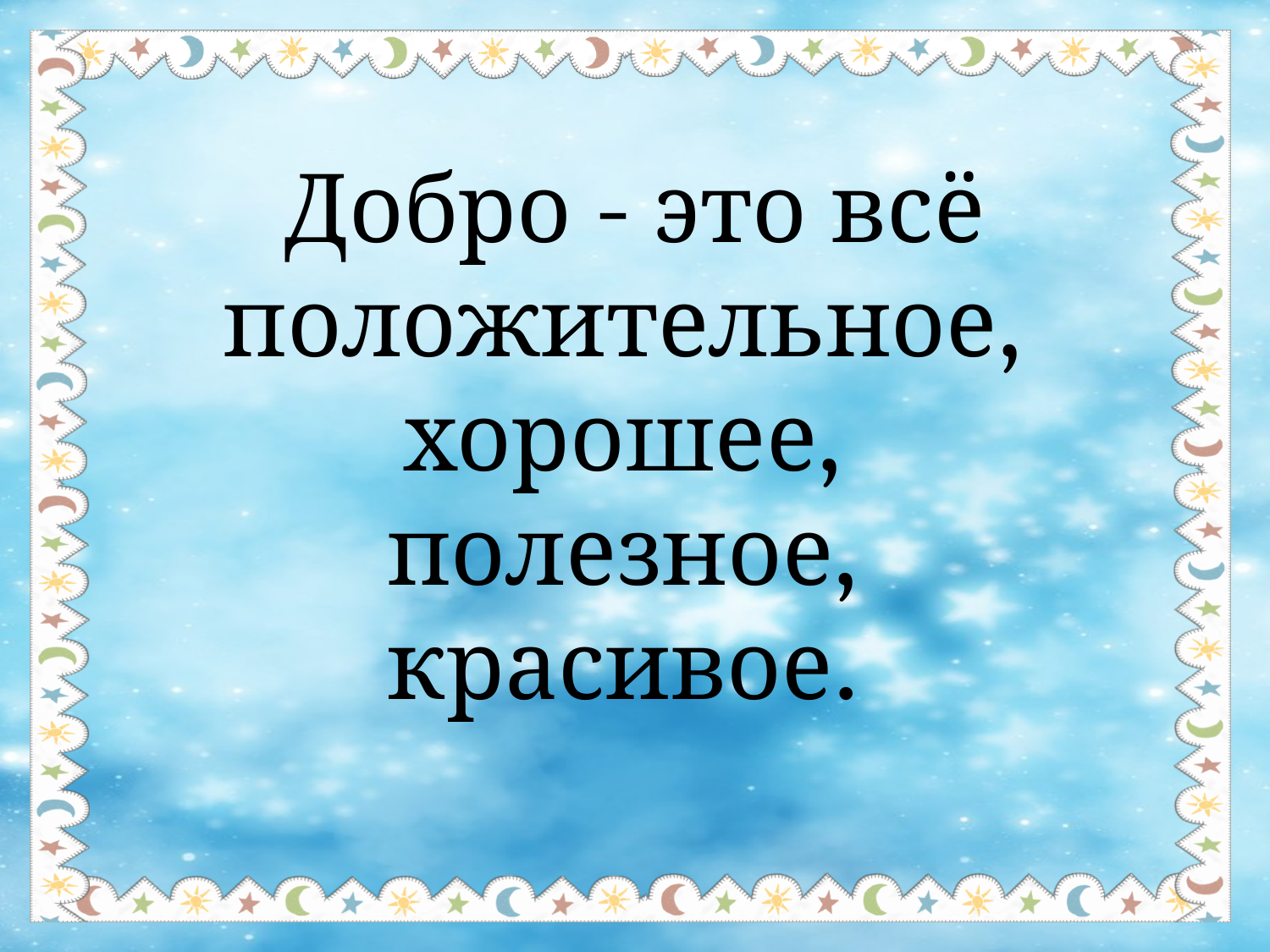

Добро - это всё положительное,
хорошее,
полезное,
красивое.